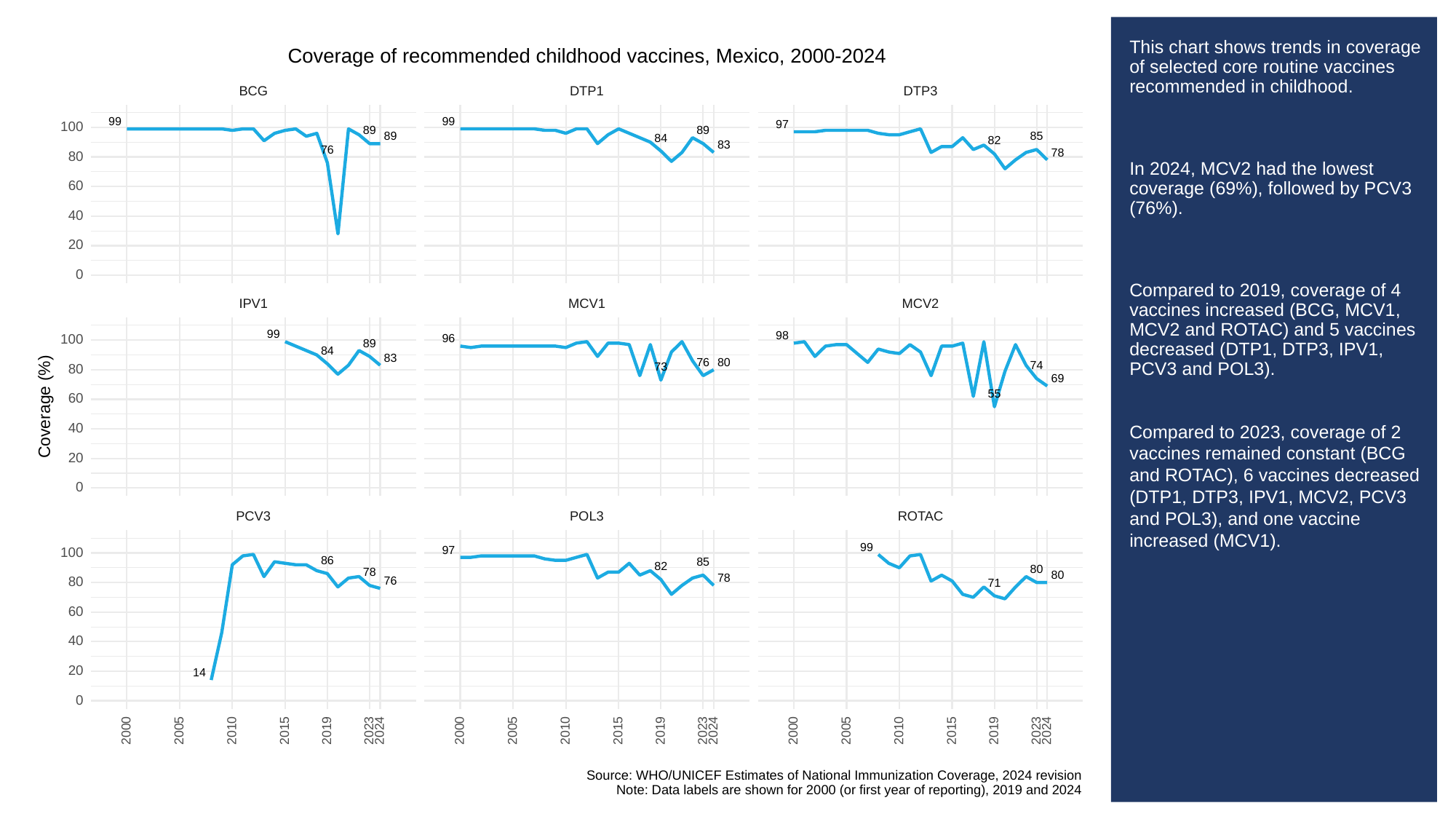

# This chart shows trends in coverage of selected core routine vaccines recommended in childhood.

In 2024, MCV2 had the lowest coverage (69%), followed by PCV3 (76%).

Compared to 2019, coverage of 4 vaccines increased (BCG, MCV1, MCV2 and ROTAC) and 5 vaccines decreased (DTP1, DTP3, IPV1, PCV3 and POL3).

Compared to 2023, coverage of 2 vaccines remained constant (BCG and ROTAC), 6 vaccines decreased (DTP1, DTP3, IPV1, MCV2, PCV3 and POL3), and one vaccine increased (MCV1).

Coverage of recommended childhood vaccines, Mexico, 2000-2024
BCG
DTP3
DTP1

99
99
97
100
89
89

89
85
84
82
83

76
78
80

60

40

20

0

MCV1
MCV2
IPV1

99
98
96
100
89

84
83

80
76
74
73
80

69

55
60
Coverage (%)

40

20

0

POL3
PCV3
ROTAC

99
97
100

86
85
82
80

78
80
78
76
80
71

60

40

20
14

0

2023
2023
2023
2000
2005
2010
2015
2019
2024
2000
2005
2010
2015
2019
2024
2000
2005
2010
2015
2019
2024
Source: WHO/UNICEF Estimates of National Immunization Coverage, 2024 revision
Note: Data labels are shown for 2000 (or first year of reporting), 2019 and 2024